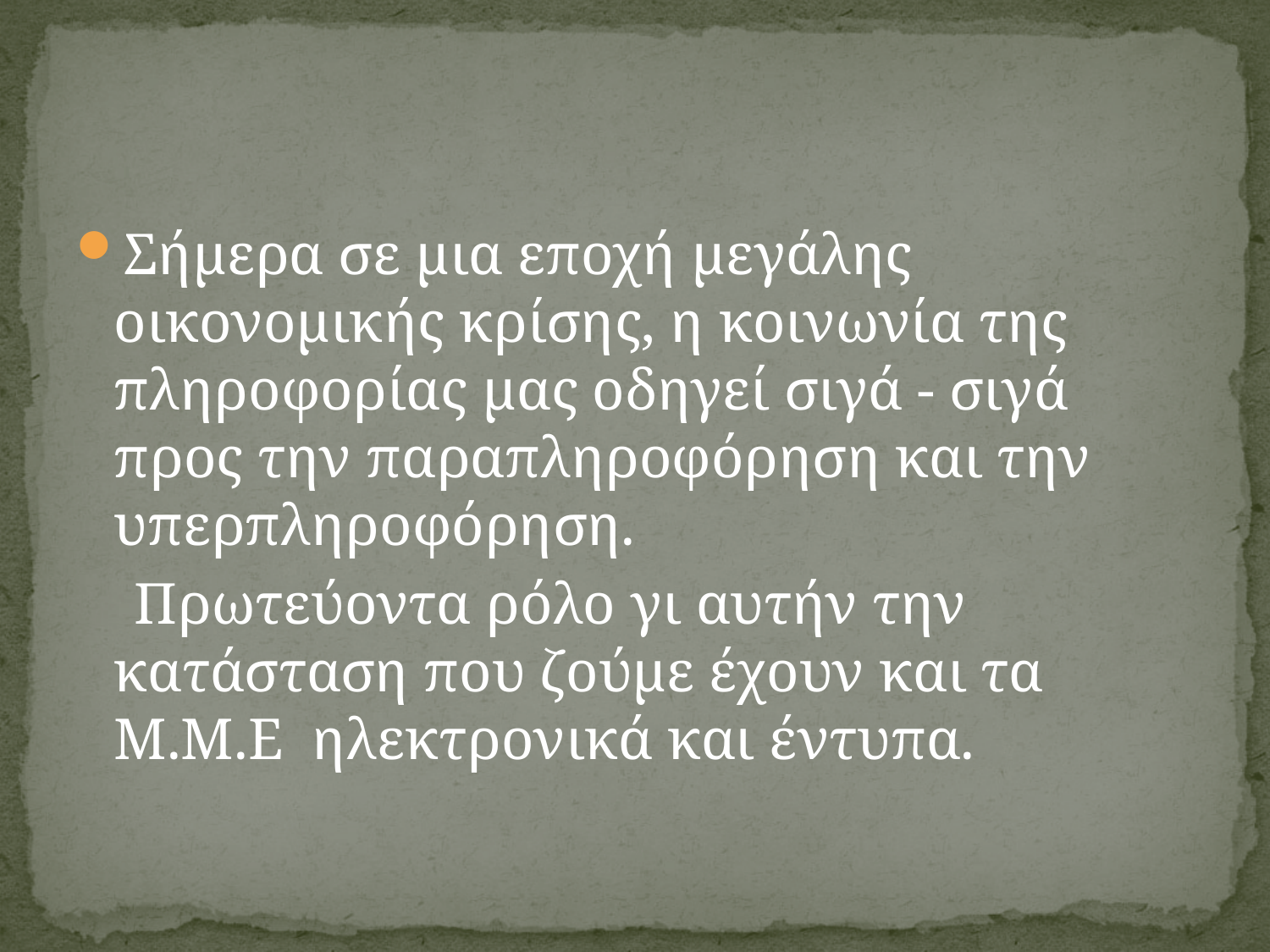

#
Σήμερα σε μια εποχή μεγάλης οικονομικής κρίσης, η κοινωνία της πληροφορίας μας οδηγεί σιγά - σιγά προς την παραπληροφόρηση και την υπερπληροφόρηση.
    Πρωτεύοντα ρόλο γι αυτήν την κατάσταση που ζούμε έχουν και τα Μ.Μ.Ε  ηλεκτρονικά και έντυπα.